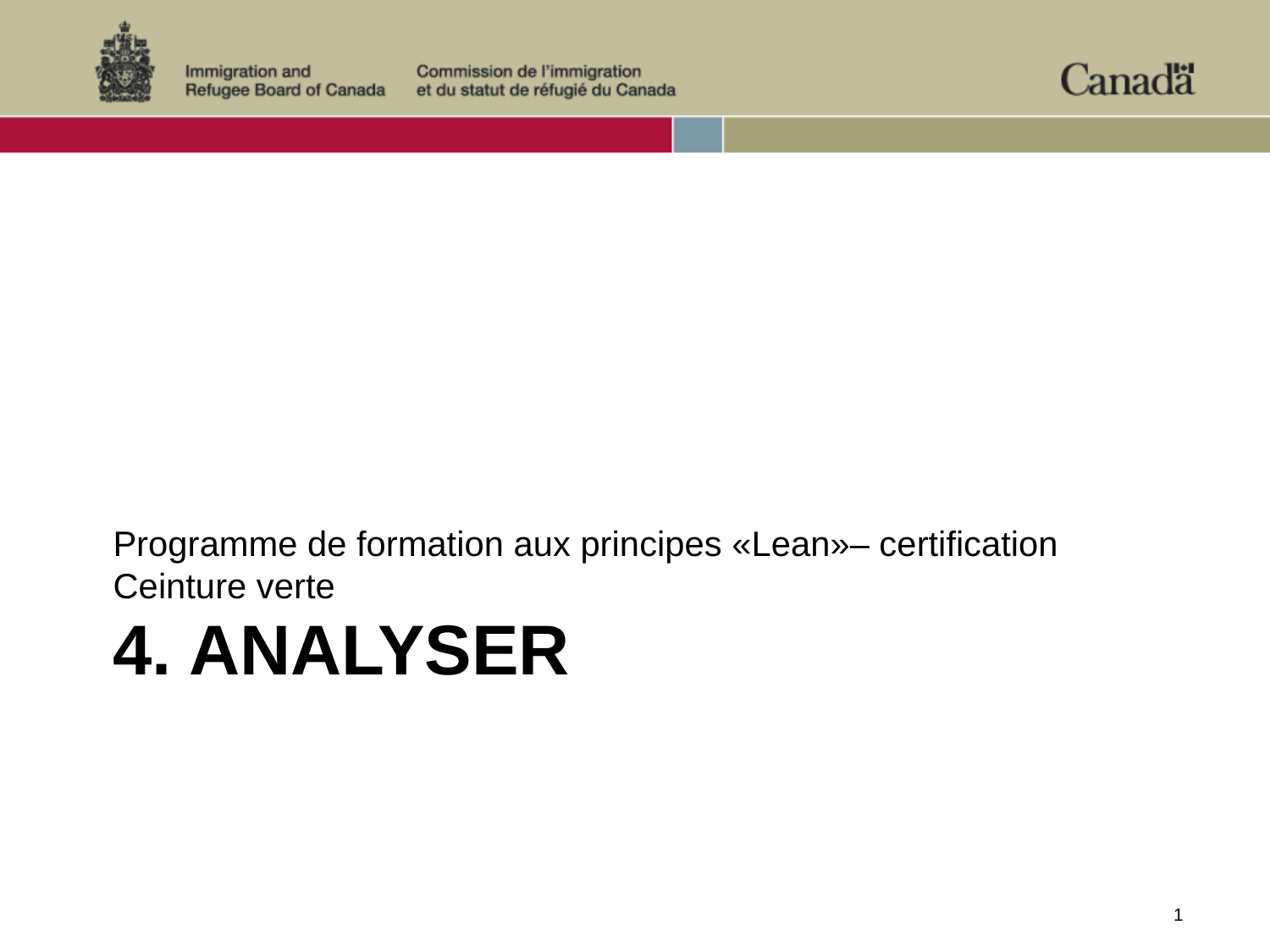

Programme de formation aux principes «Lean»– certification Ceinture verte
# 4. analyser
1